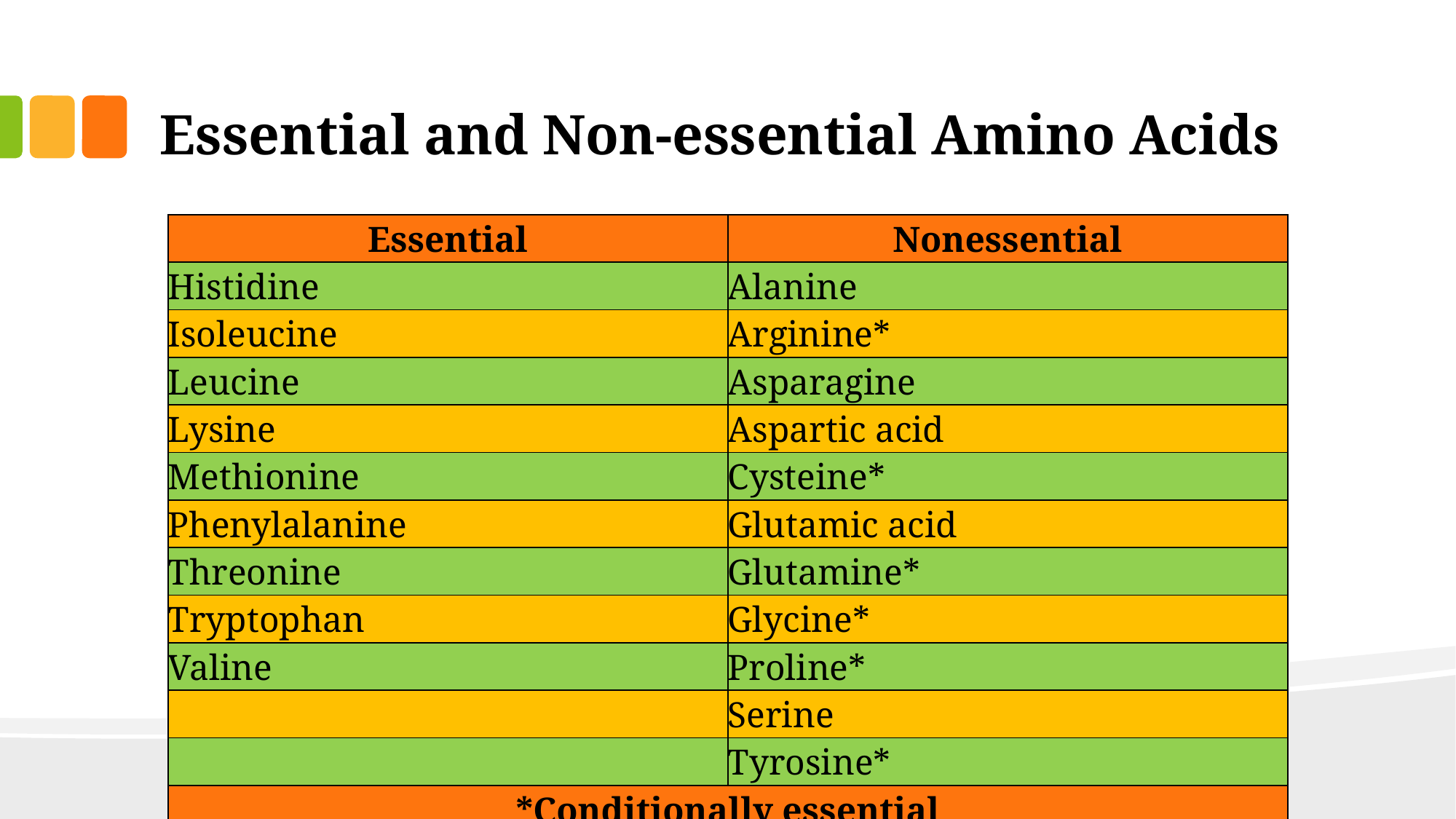

# Essential and Non-essential Amino Acids
| Essential | Nonessential |
| --- | --- |
| Histidine | Alanine |
| Isoleucine | Arginine\* |
| Leucine | Asparagine |
| Lysine | Aspartic acid |
| Methionine | Cysteine\* |
| Phenylalanine | Glutamic acid |
| Threonine | Glutamine\* |
| Tryptophan | Glycine\* |
| Valine | Proline\* |
|  | Serine |
|  | Tyrosine\* |
| \*Conditionally essential |  |